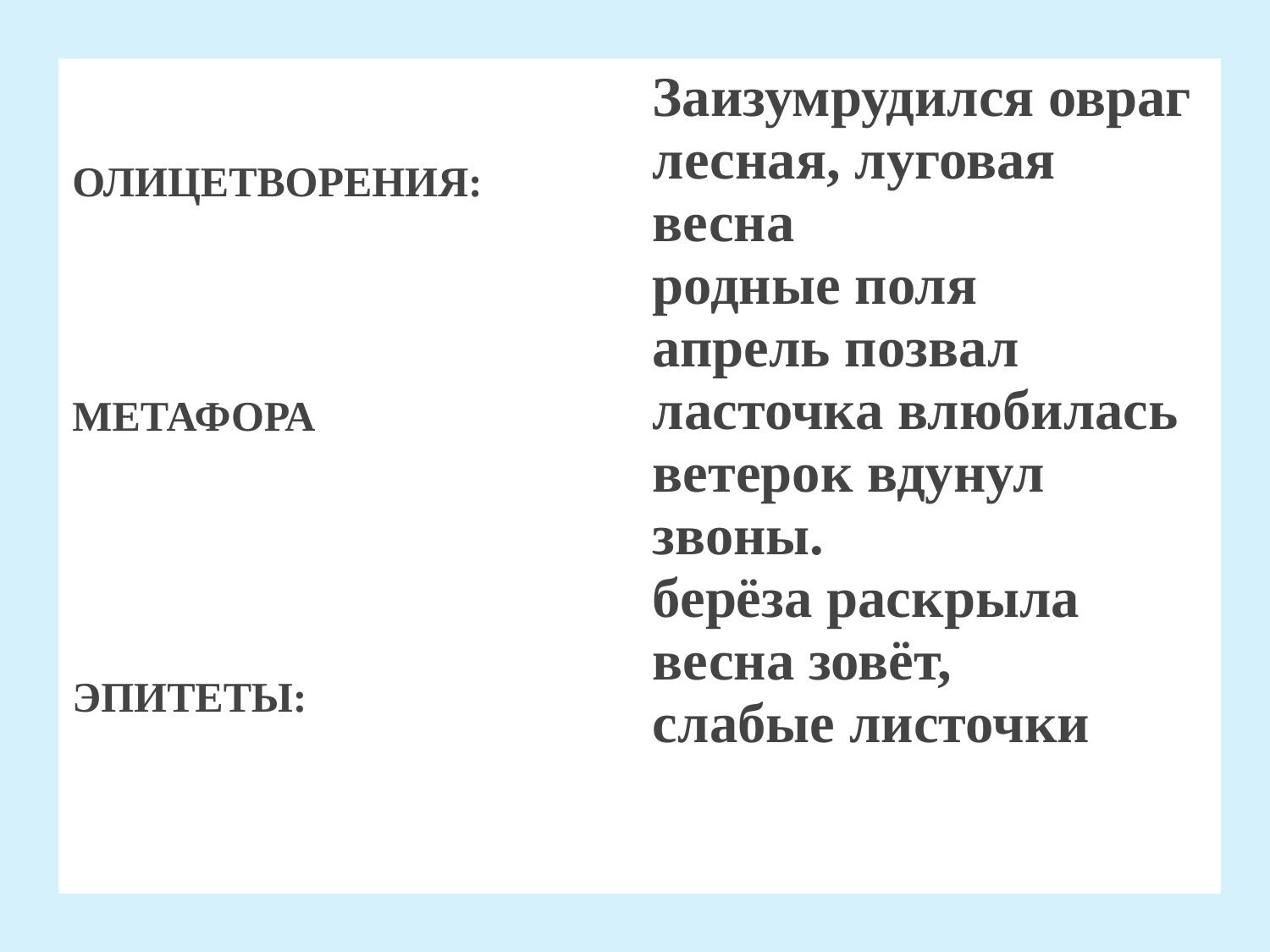

| ОЛИЦЕТВОРЕНИЯ: МЕТАФОРА ЭПИТЕТЫ: | Заизумрудился овраг лесная, луговая весна родные поля апрель позвал ласточка влюбилась ветерок вдунул звоны. берёза раскрыла весна зовёт, слабые листочки |
| --- | --- |